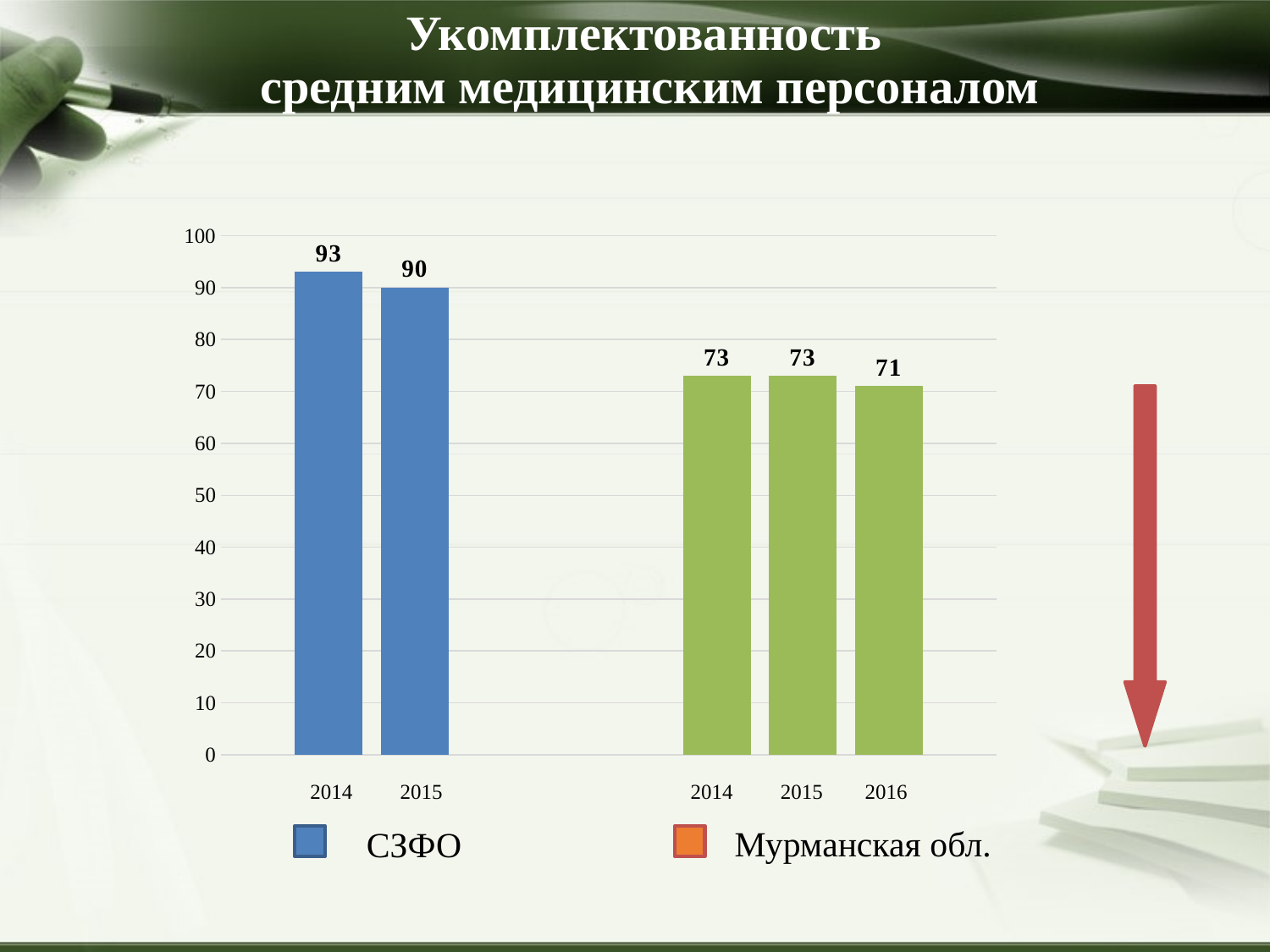

Укомплектованность
средним медицинским персоналом

### Chart

| Category | 2014 | 2015 | 2016 |
|---|---|---|---|
| СЗФО | 93.0 | 90.0 | None |
| Псковская обл. | 73.0 | 73.0 | 71.0 |
2014         2015        2016
2014         2015
Мурманская обл.
СЗФО